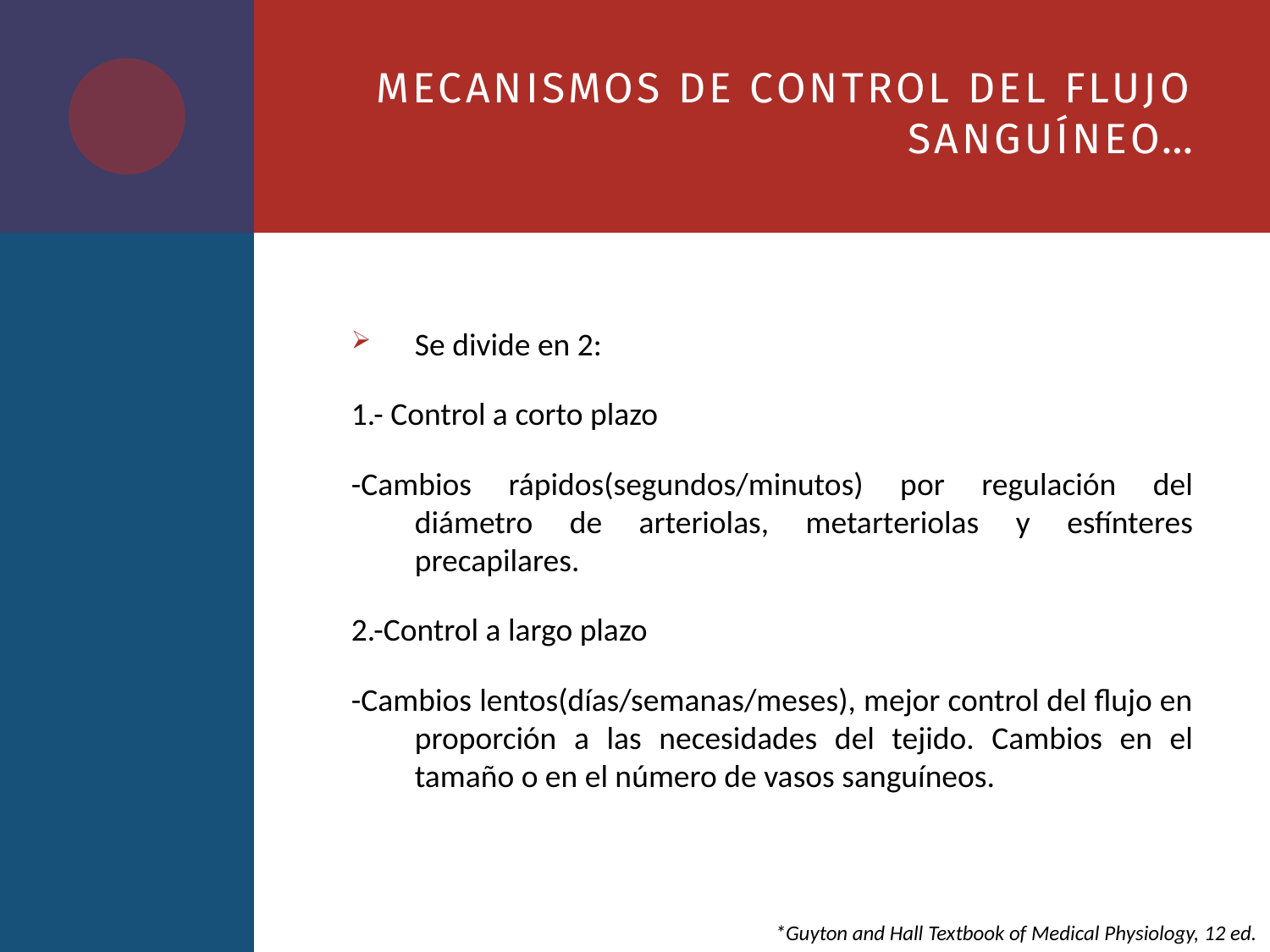

# Mecanismos de Control del Flujo Sanguíneo…
Se divide en 2:
1.- Control a corto plazo
-Cambios rápidos(segundos/minutos) por regulación del diámetro de arteriolas, metarteriolas y esfínteres precapilares.
2.-Control a largo plazo
-Cambios lentos(días/semanas/meses), mejor control del flujo en proporción a las necesidades del tejido. Cambios en el tamaño o en el número de vasos sanguíneos.
*Guyton and Hall Textbook of Medical Physiology, 12 ed.